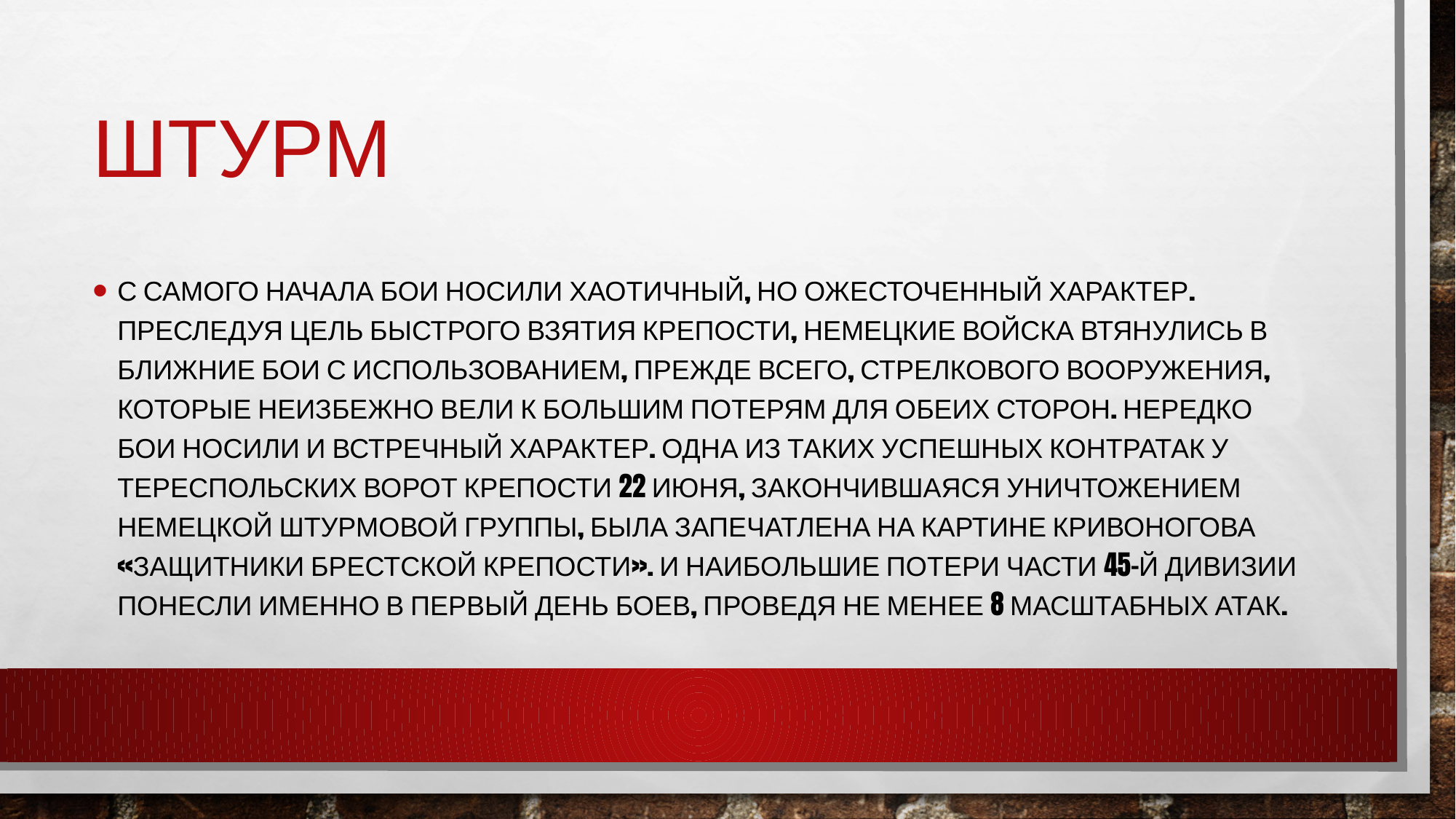

# Штурм
С самого начала бои носили хаотичный, но ожесточенный характер. Преследуя цель быстрого взятия крепости, немецкие войска втянулись в ближние бои с использованием, прежде всего, стрелкового вооружения, которые неизбежно вели к большим потерям для обеих сторон. Нередко бои носили и встречный характер. Одна из таких успешных контратак у Тереспольских ворот крепости 22 июня, закончившаяся уничтожением немецкой штурмовой группы, была запечатлена на картине Кривоногова «Защитники Брестской крепости». И наибольшие потери части 45-й дивизии понесли именно в первый день боев, проведя не менее 8 масштабных атак.